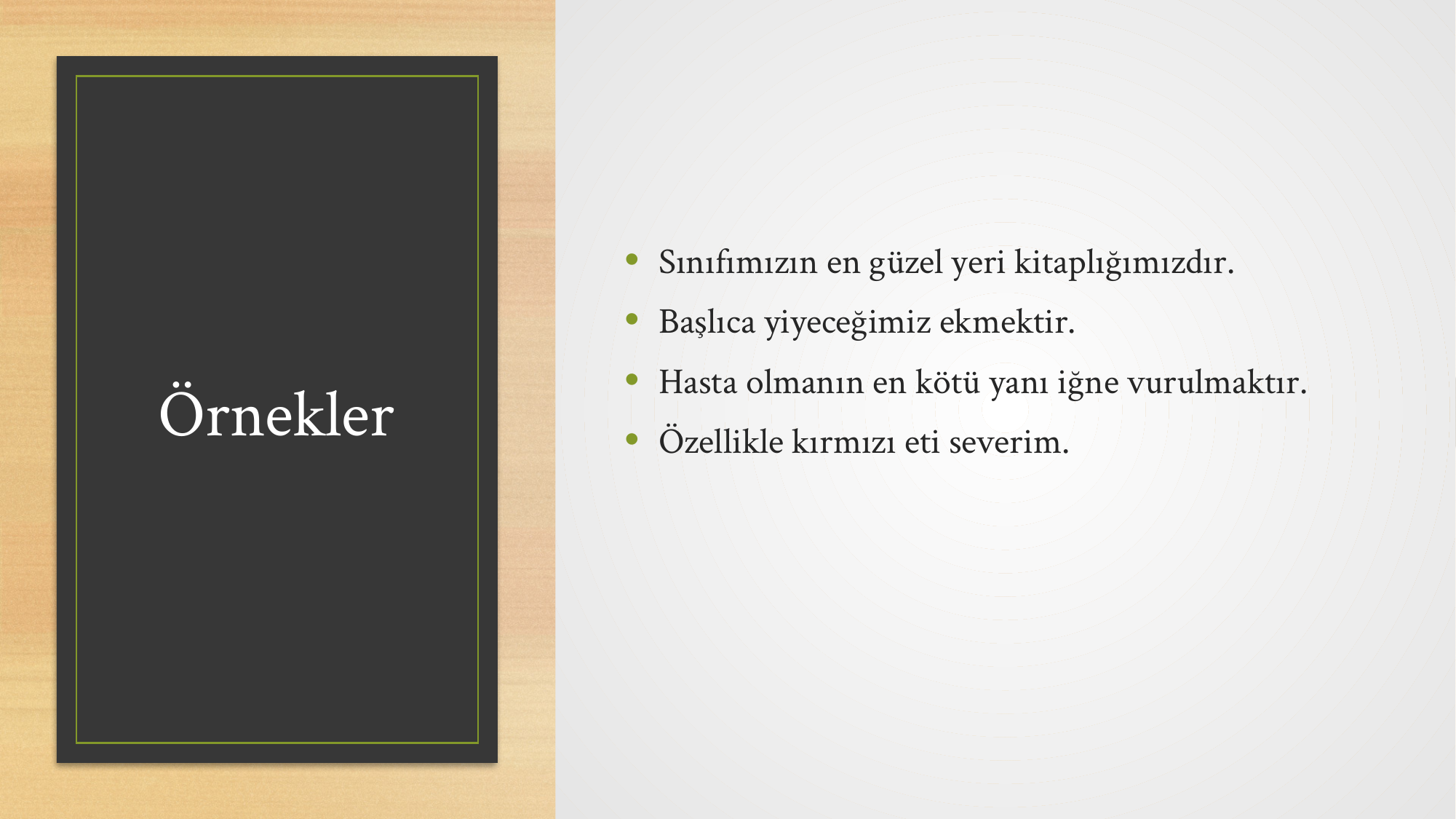

Sınıfımızın en güzel yeri kitaplığımızdır.
Başlıca yiyeceğimiz ekmektir.
Hasta olmanın en kötü yanı iğne vurulmaktır.
Özellikle kırmızı eti severim.

# Örnekler